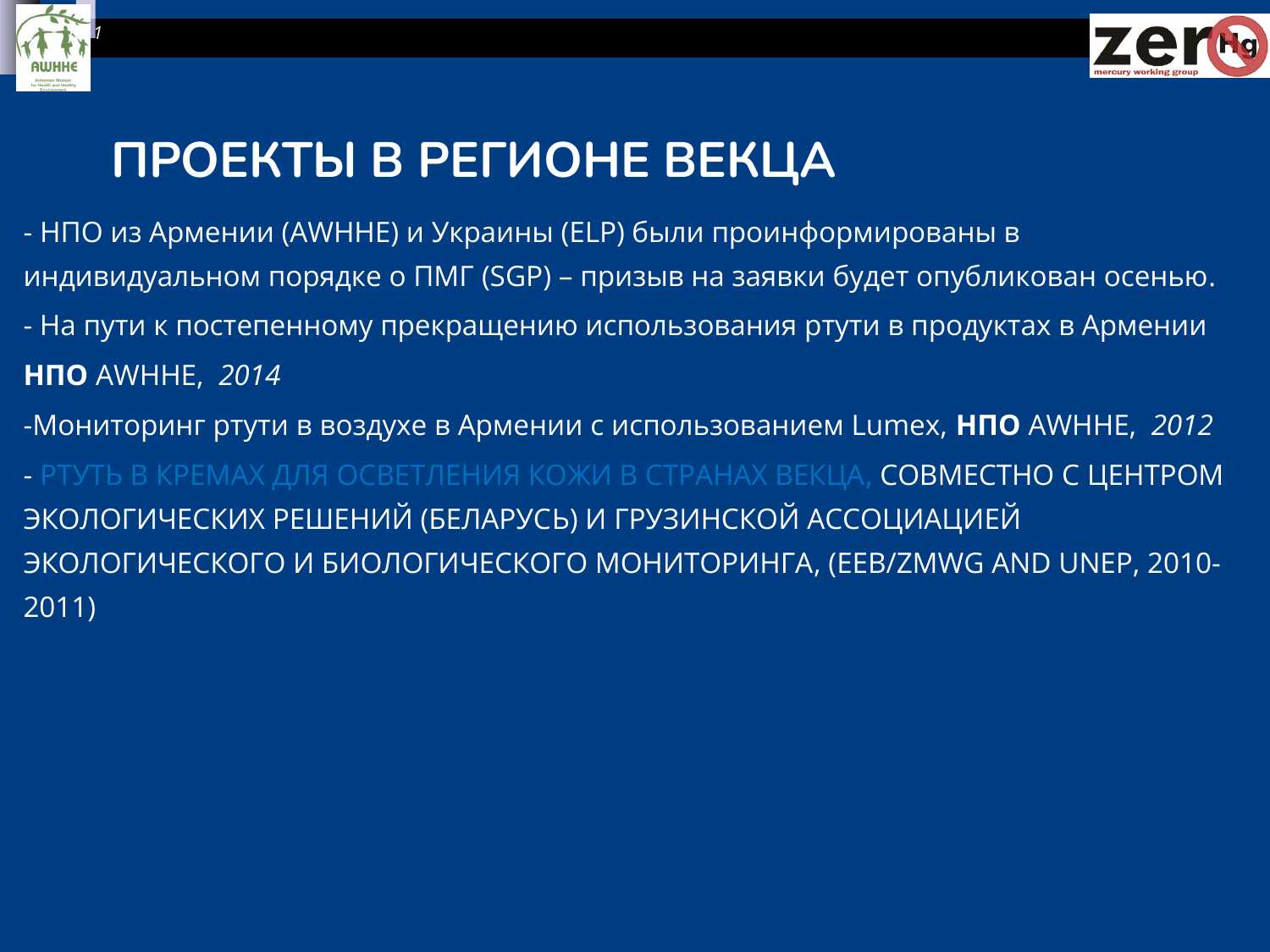

# Проекты в регионе векца
- НПО из Армении (AWHHE) и Украины (ELP) были проинформированы в индивидуальном порядке о ПМГ (SGP) – призыв на заявки будет опубликован осенью.
- На пути к постепенному прекращению использования ртути в продуктах в Армении
НПО AWHHE,  2014
-Мониторинг ртути в воздухе в Армении с использованием Lumex, НПО AWHHE,  2012
- Ртуть в кремах для осветления кожи в странах ВЕКЦА, совместно с Центром экологических решений (Беларусь) и Грузинской ассоциацией экологического и биологического мониторинга, (EEB/ZMWG and UNEP, 2010-2011)